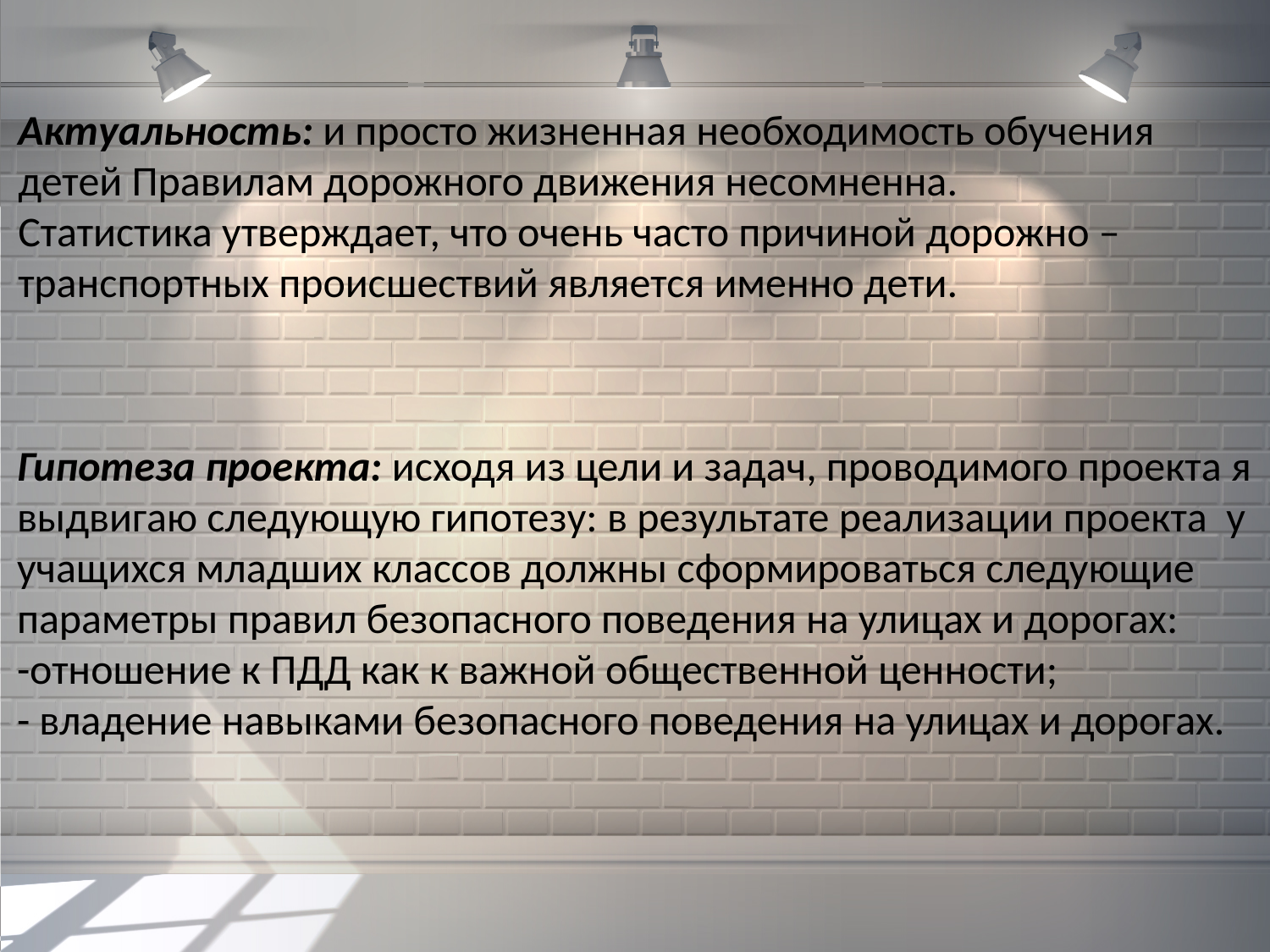

Актуальность: и просто жизненная необходимость обучения детей Правилам дорожного движения несомненна. Статистика утверждает, что очень часто причиной дорожно – транспортных происшествий является именно дети.
Гипотеза проекта: исходя из цели и задач, проводимого проекта я выдвигаю следующую гипотезу: в результате реализации проекта  у учащихся младших классов должны сформироваться следующие параметры правил безопасного поведения на улицах и дорогах:
-отношение к ПДД как к важной общественной ценности;
- владение навыками безопасного поведения на улицах и дорогах.